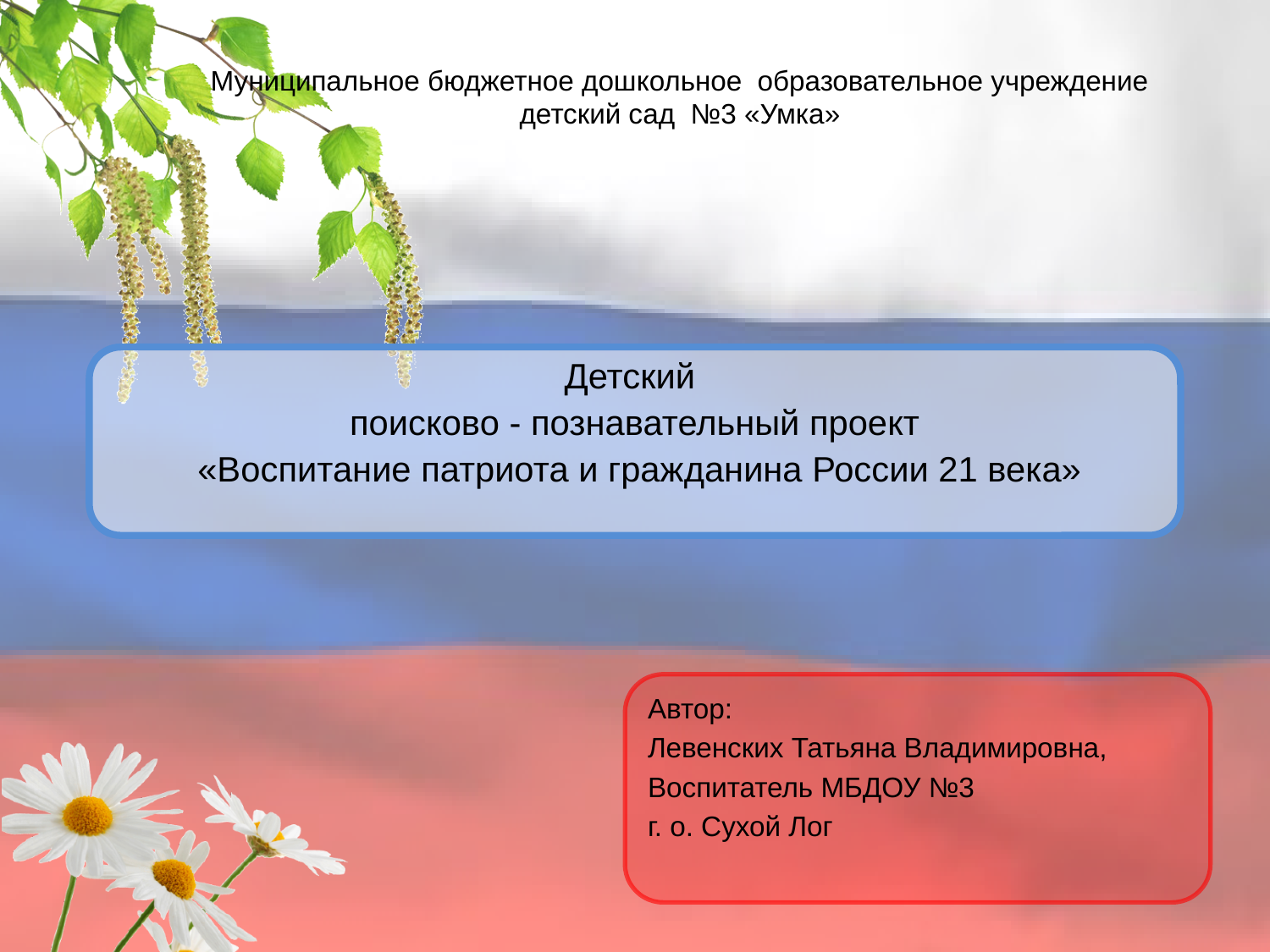

Муниципальное бюджетное дошкольное  образовательное учреждение детский сад  №3 «Умка»
# Детский поисково - познавательный проект «Воспитание патриота и гражданина России 21 века»
Автор:
Левенских Татьяна Владимировна,
Воспитатель МБДОУ №3
г. о. Сухой Лог